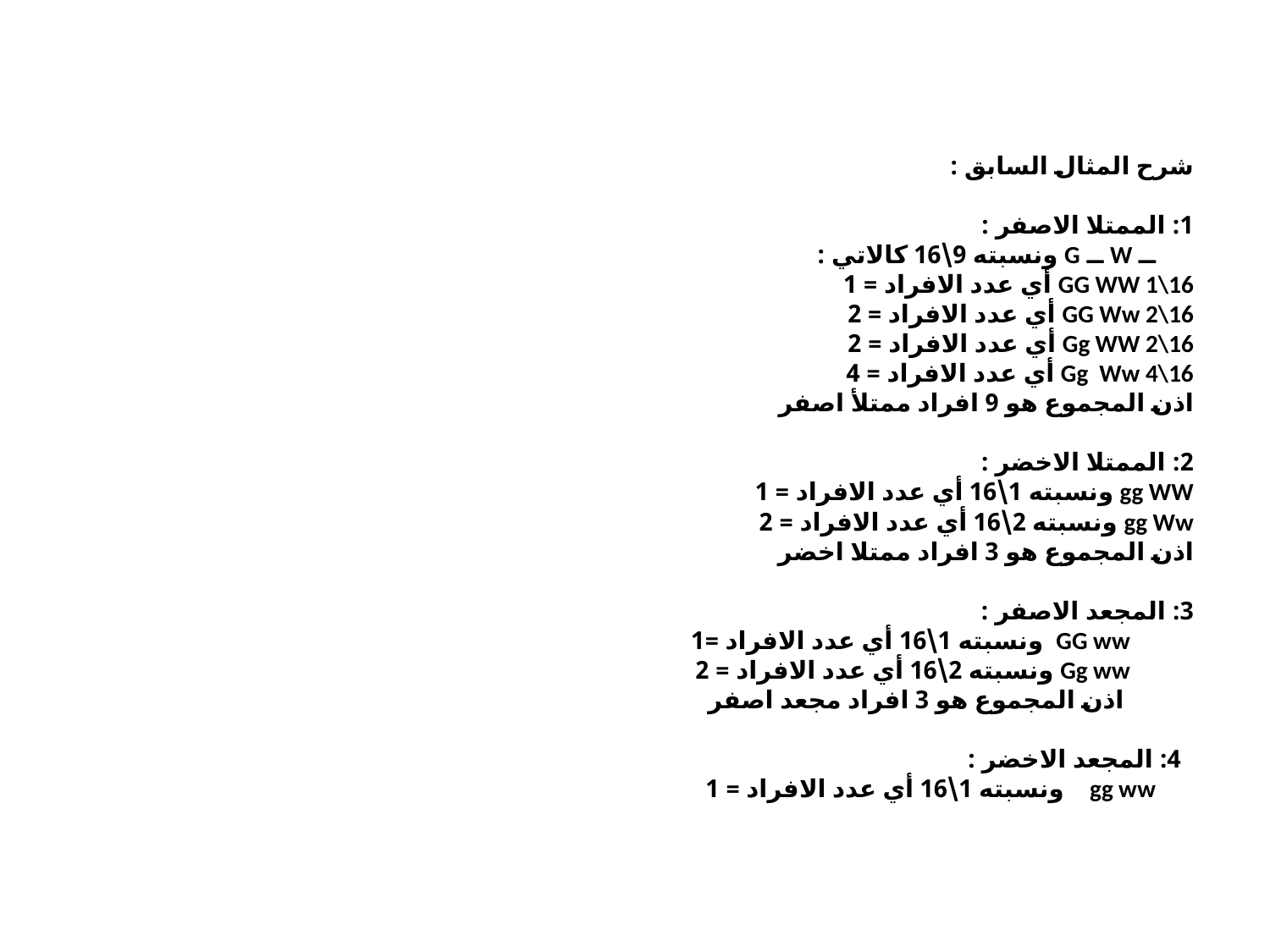

# شرح المثال السابق : 1: الممتلا الاصفر : ــ W ــ G ونسبته 9\16 كالاتي : GG WW 1\16 أي عدد الافراد = 1 GG Ww 2\16 أي عدد الافراد = 2 Gg WW 2\16 أي عدد الافراد = 2 Gg  Ww 4\16 أي عدد الافراد = 4 اذن المجموع هو 9 افراد ممتلأ اصفر 2: الممتلا الاخضر : gg WW ونسبته 1\16 أي عدد الافراد = 1 gg Ww ونسبته 2\16 أي عدد الافراد = 2 اذن المجموع هو 3 افراد ممتلا اخضر 3: المجعد الاصفر : GG ww  ونسبته 1\16 أي عدد الافراد =1 Gg ww ونسبته 2\16 أي عدد الافراد = 2 اذن المجموع هو 3 افراد مجعد اصفر 4: المجعد الاخضر : gg ww    ونسبته 1\16 أي عدد الافراد = 1